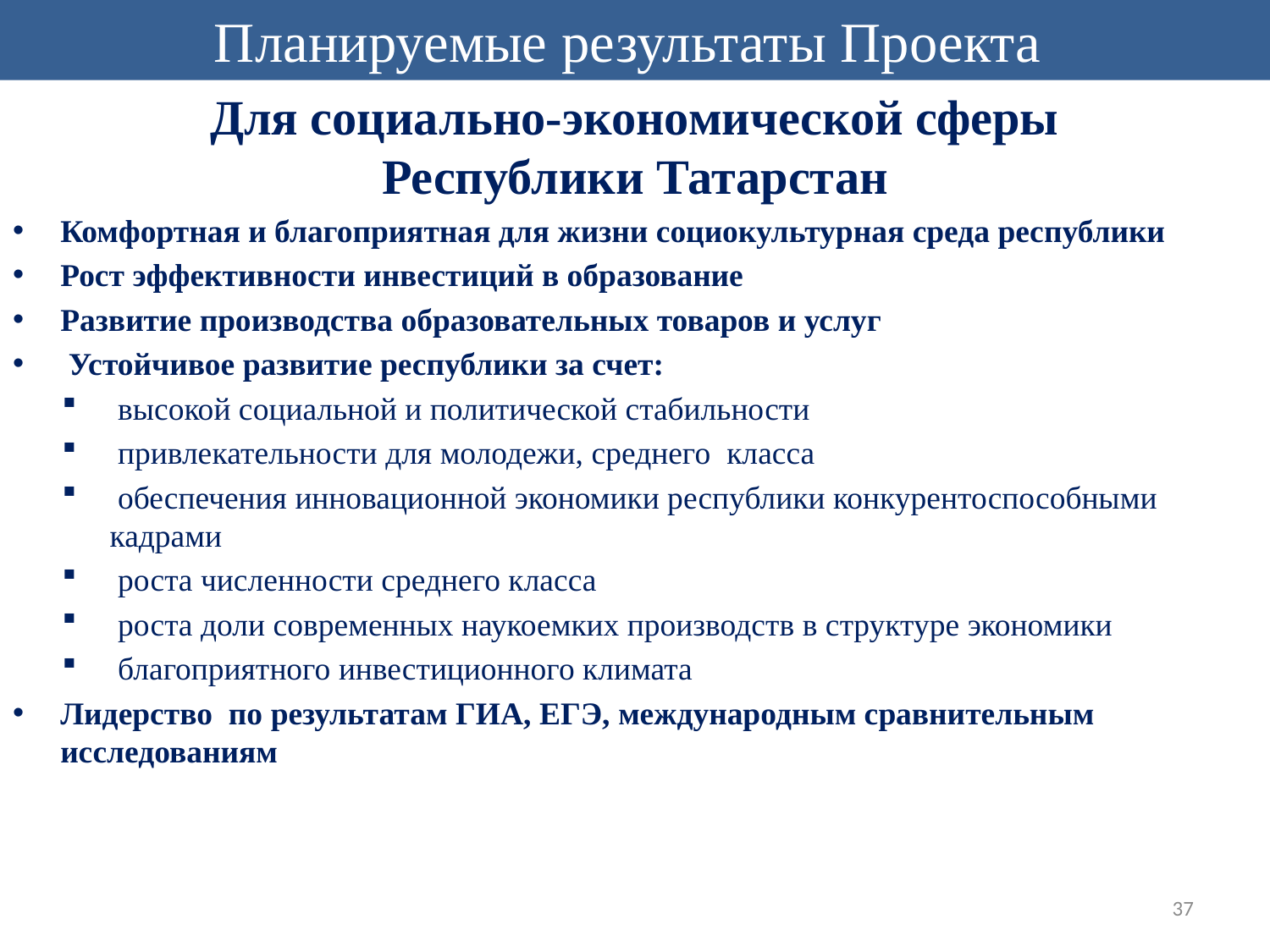

Планируемые результаты Проекта
 Для социально-экономической сферы
Республики Татарстан
Комфортная и благоприятная для жизни социокультурная среда республики
Рост эффективности инвестиций в образование
Развитие производства образовательных товаров и услуг
 Устойчивое развитие республики за счет:
 высокой социальной и политической стабильности
 привлекательности для молодежи, среднего  класса
 обеспечения инновационной экономики республики конкурентоспособными      кадрами
 роста численности среднего класса
 роста доли современных наукоемких производств в структуре экономики
 благоприятного инвестиционного климата
Лидерство  по результатам ГИА, ЕГЭ, международным сравнительным исследованиям

37